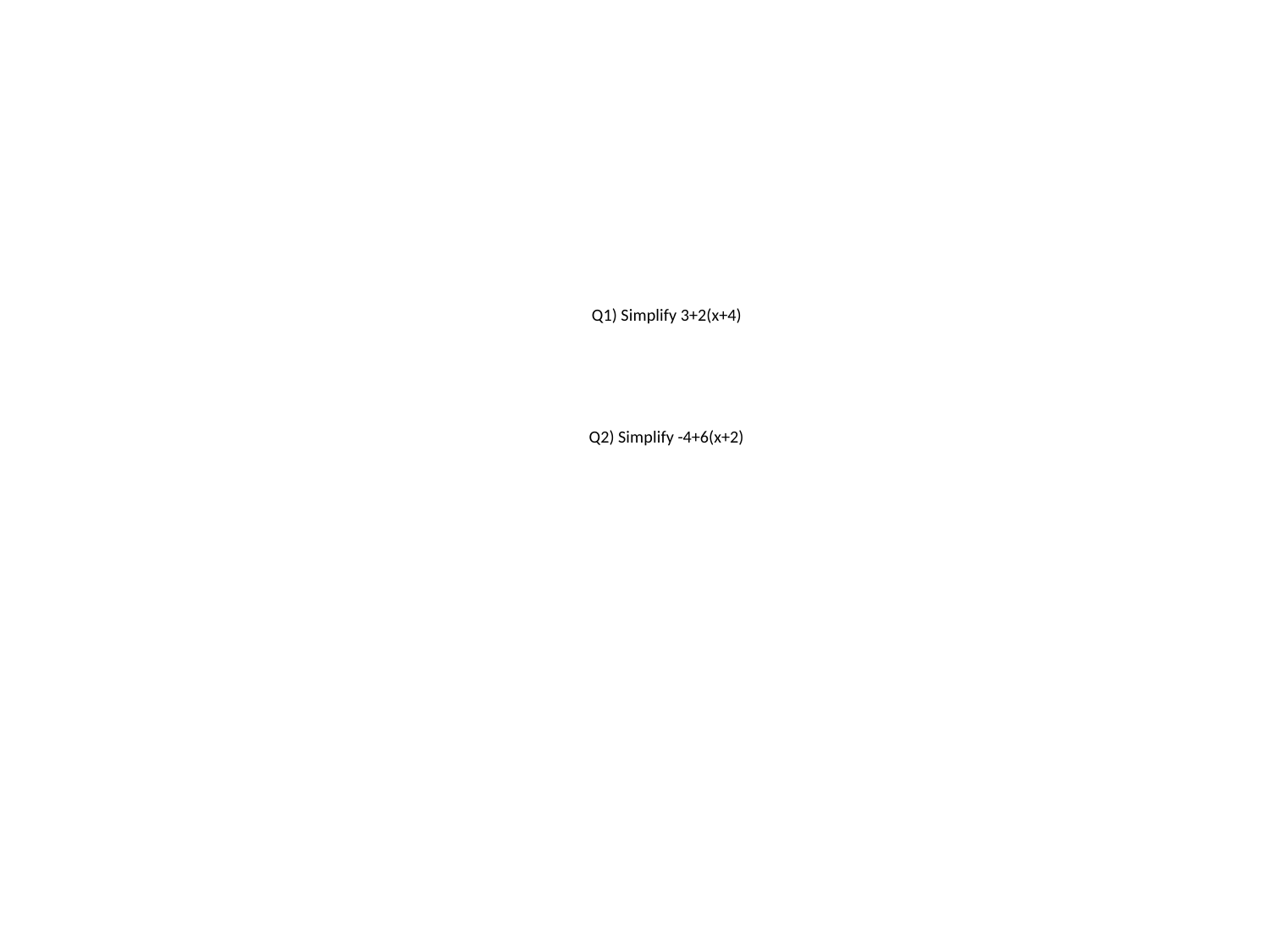

# Q1) Simplify 3+2(x+4) Q2) Simplify -4+6(x+2)